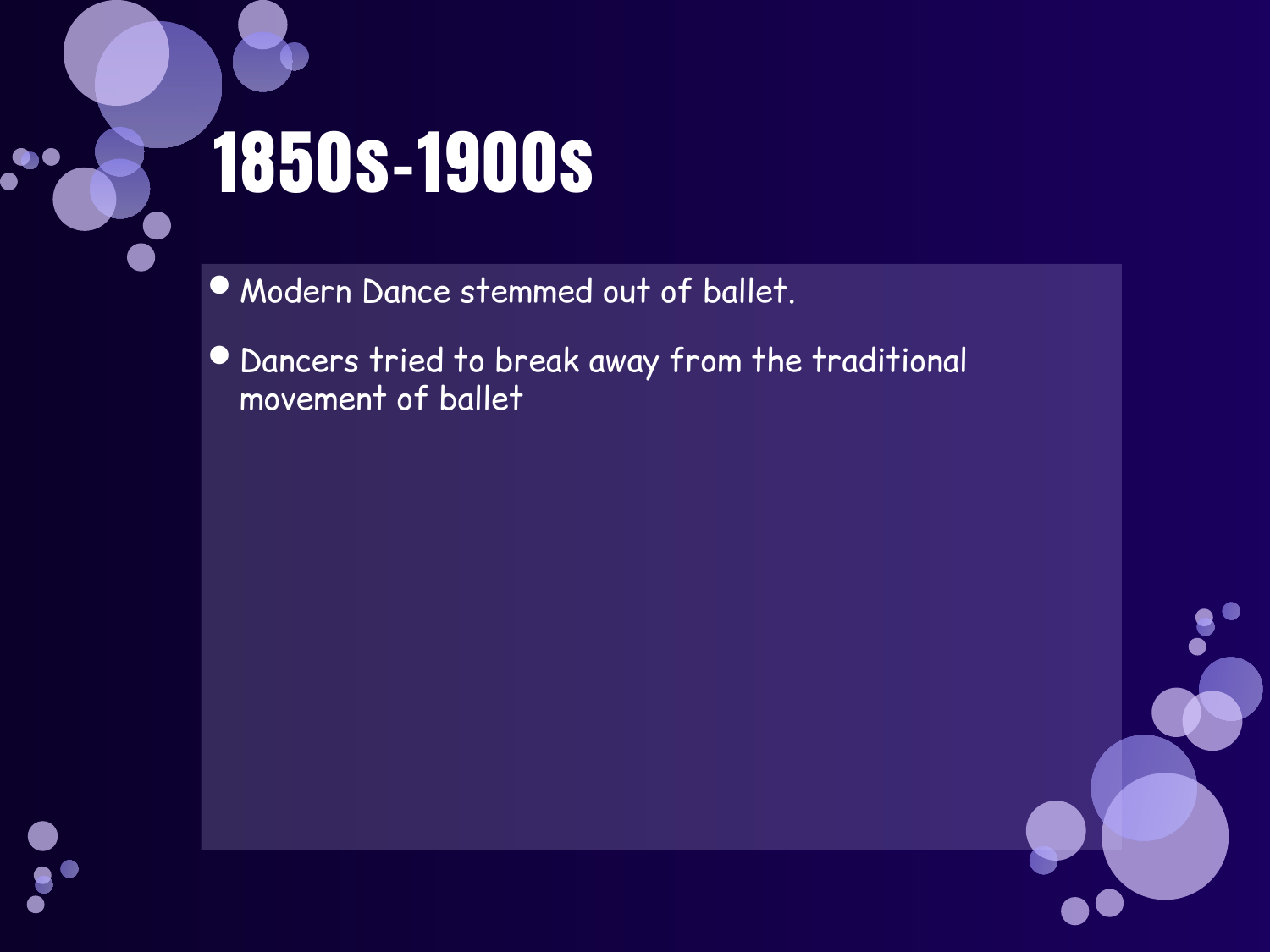

# 1850s-1900s
Modern Dance stemmed out of ballet.
Dancers tried to break away from the traditional movement of ballet